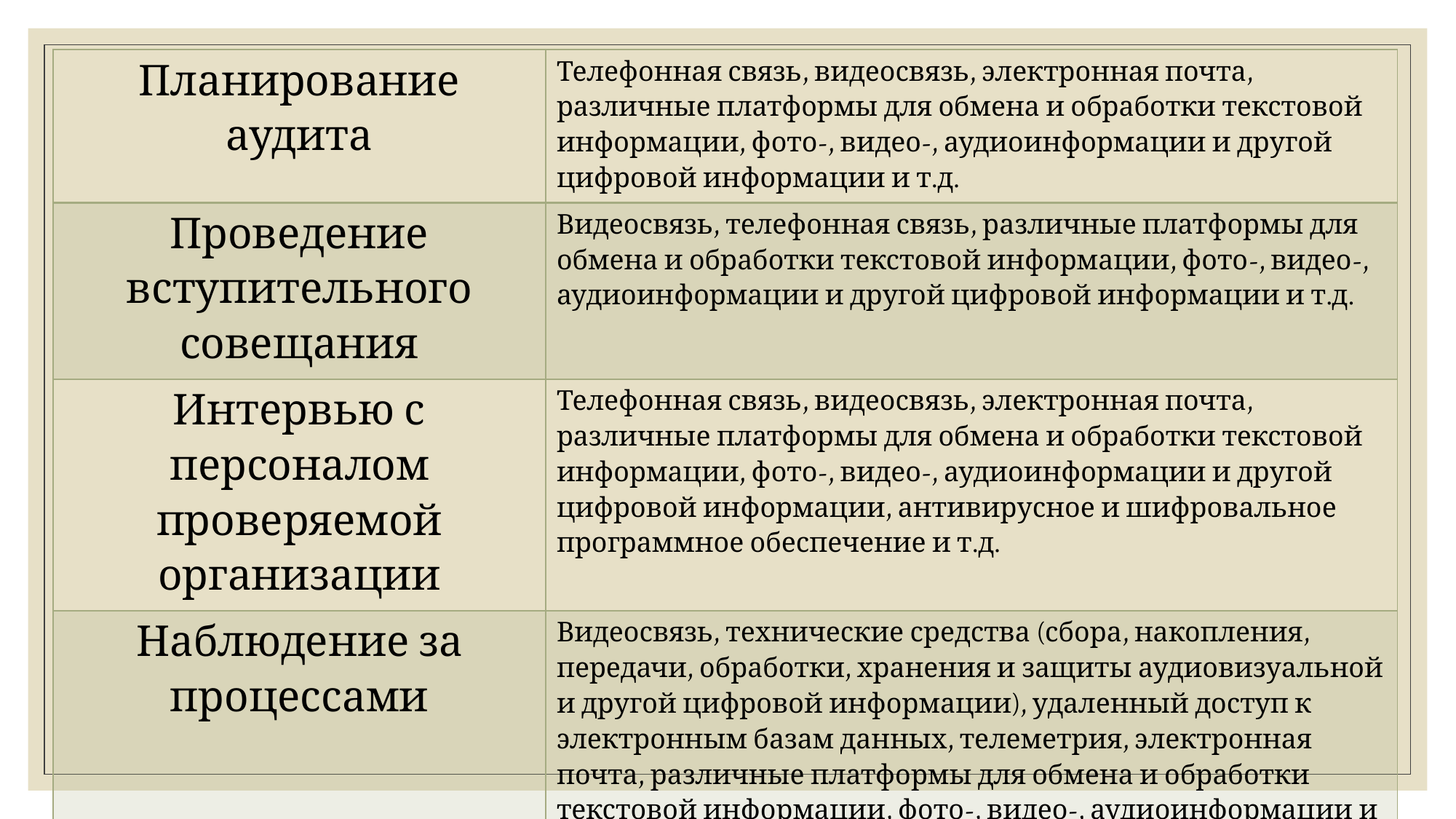

| Планирование аудита | Телефонная связь, видеосвязь, электронная почта, различные платформы для обмена и обработки текстовой информации, фото-, видео-, аудиоинформации и другой цифровой информации и т.д. |
| --- | --- |
| Проведение вступительного совещания | Видеосвязь, телефонная связь, различные платформы для обмена и обработки текстовой информации, фото-, видео-, аудиоинформации и другой цифровой информации и т.д. |
| Интервью с персоналом проверяемой организации | Телефонная связь, видеосвязь, электронная почта, различные платформы для обмена и обработки текстовой информации, фото-, видео-, аудиоинформации и другой цифровой информации, антивирусное и шифровальное программное обеспечение и т.д. |
| Наблюдение за процессами | Видеосвязь, технические средства (сбора, накопления, передачи, обработки, хранения и защиты аудиовизуальной и другой цифровой информации), удаленный доступ к электронным базам данных, телеметрия, электронная почта, различные платформы для обмена и обработки текстовой информации, фото-, видео-, аудиоинформации и другой цифровой информации, антивирусное и шифровальное программное обеспечение и т.д |